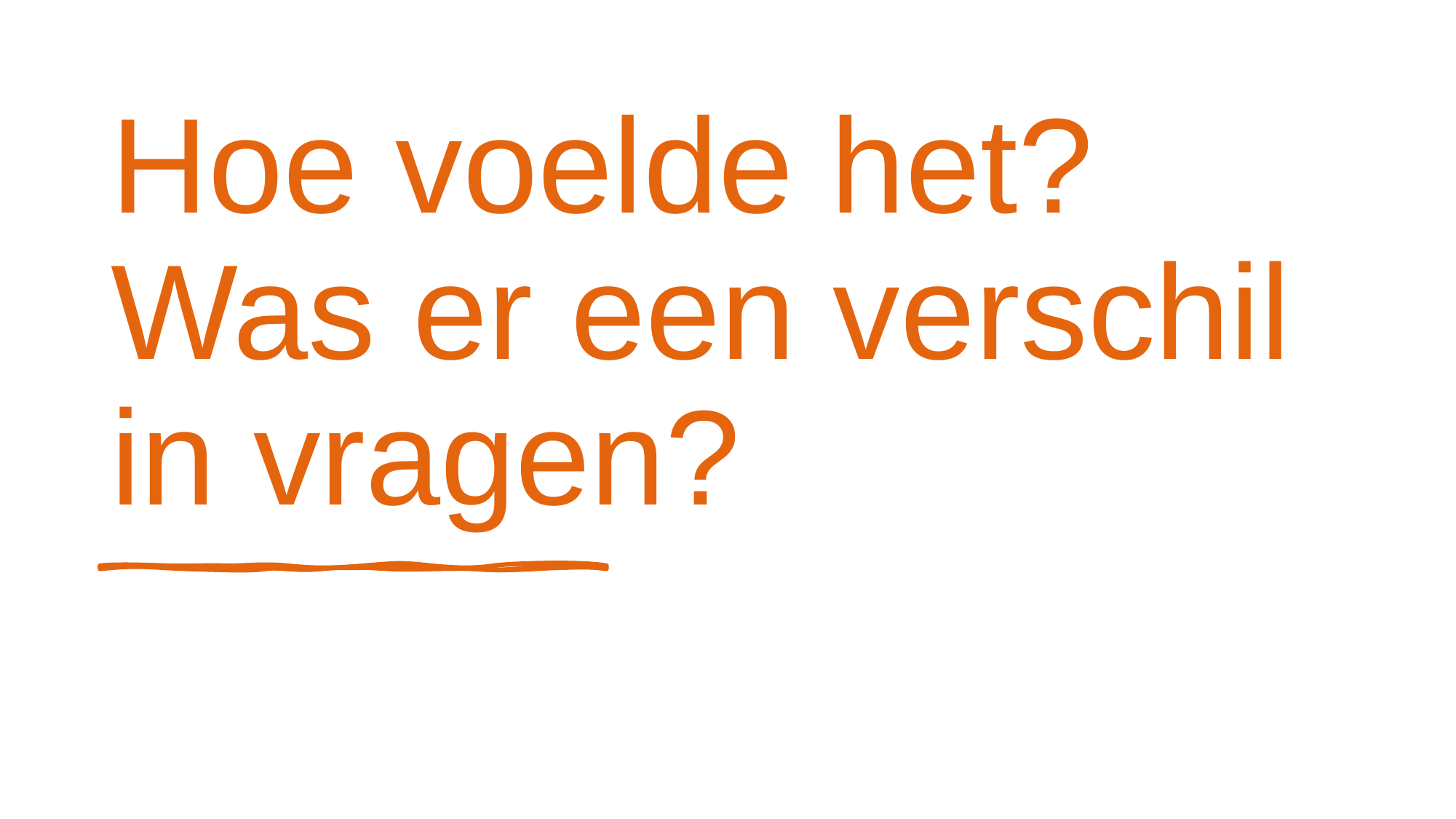

# Hoe voelde het? Was er een verschil in vragen?